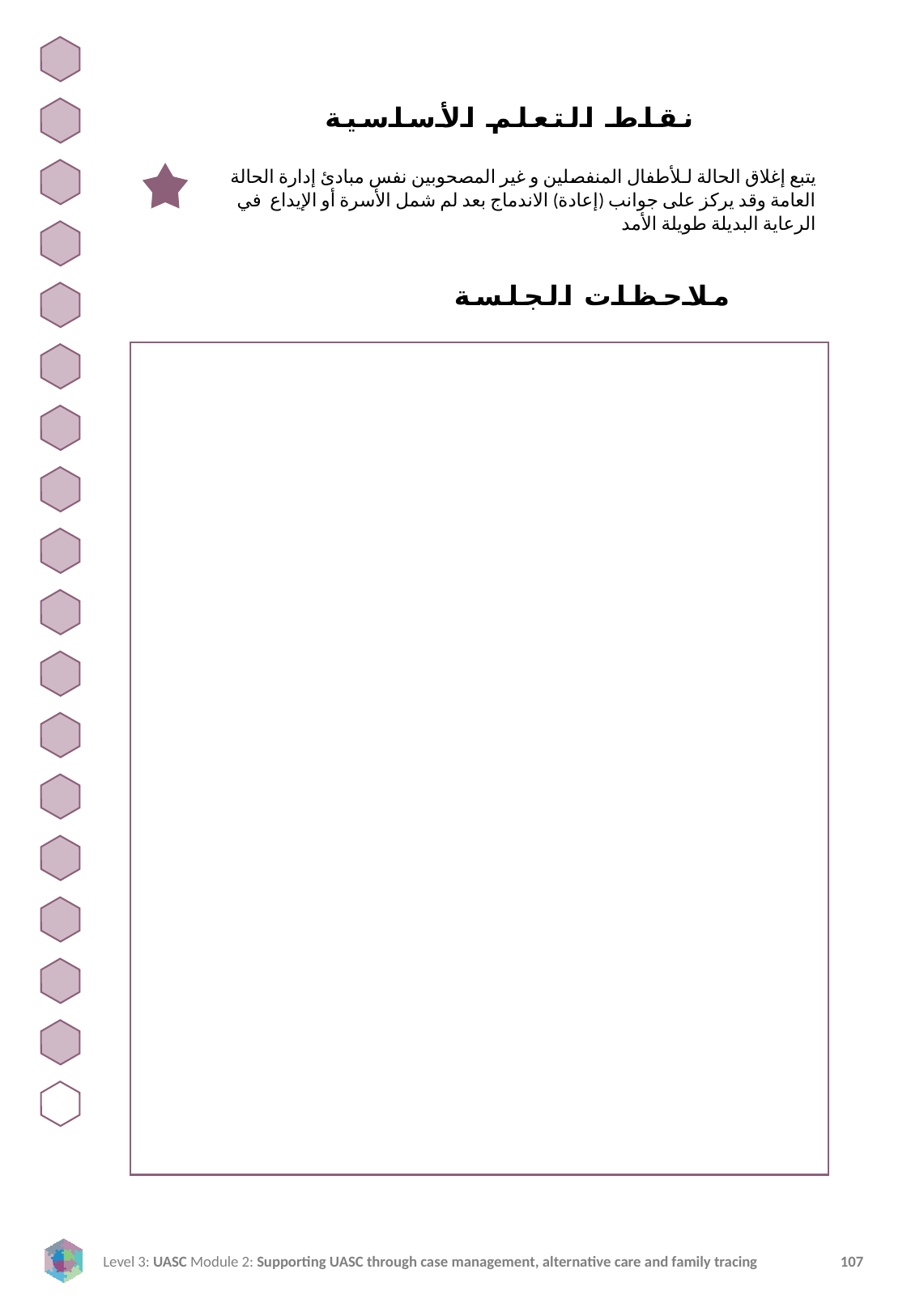

نقاط التعلم الأساسية

يتبع إغلاق الحالة لـلأطفال المنفصلين و غير المصحوبين نفس مبادئ إدارة الحالة العامة وقد يركز على جوانب (إعادة) الاندماج بعد لم شمل الأسرة أو الإيداع  في الرعاية البديلة طويلة الأمد

ملاحظات الجلسة